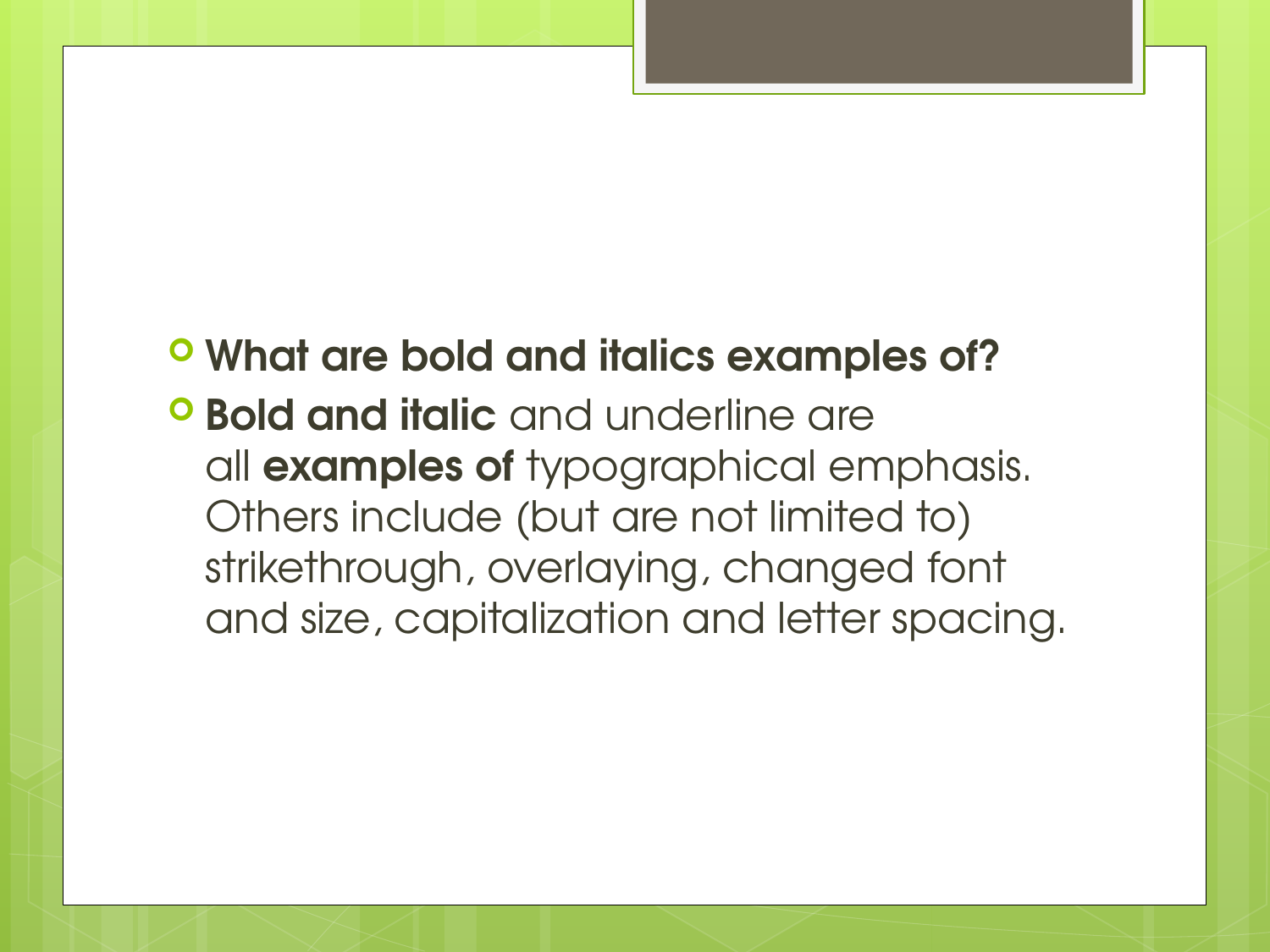

#
What are bold and italics examples of?
Bold and italic and underline are all examples of typographical emphasis. Others include (but are not limited to) strikethrough, overlaying, changed font and size, capitalization and letter spacing.